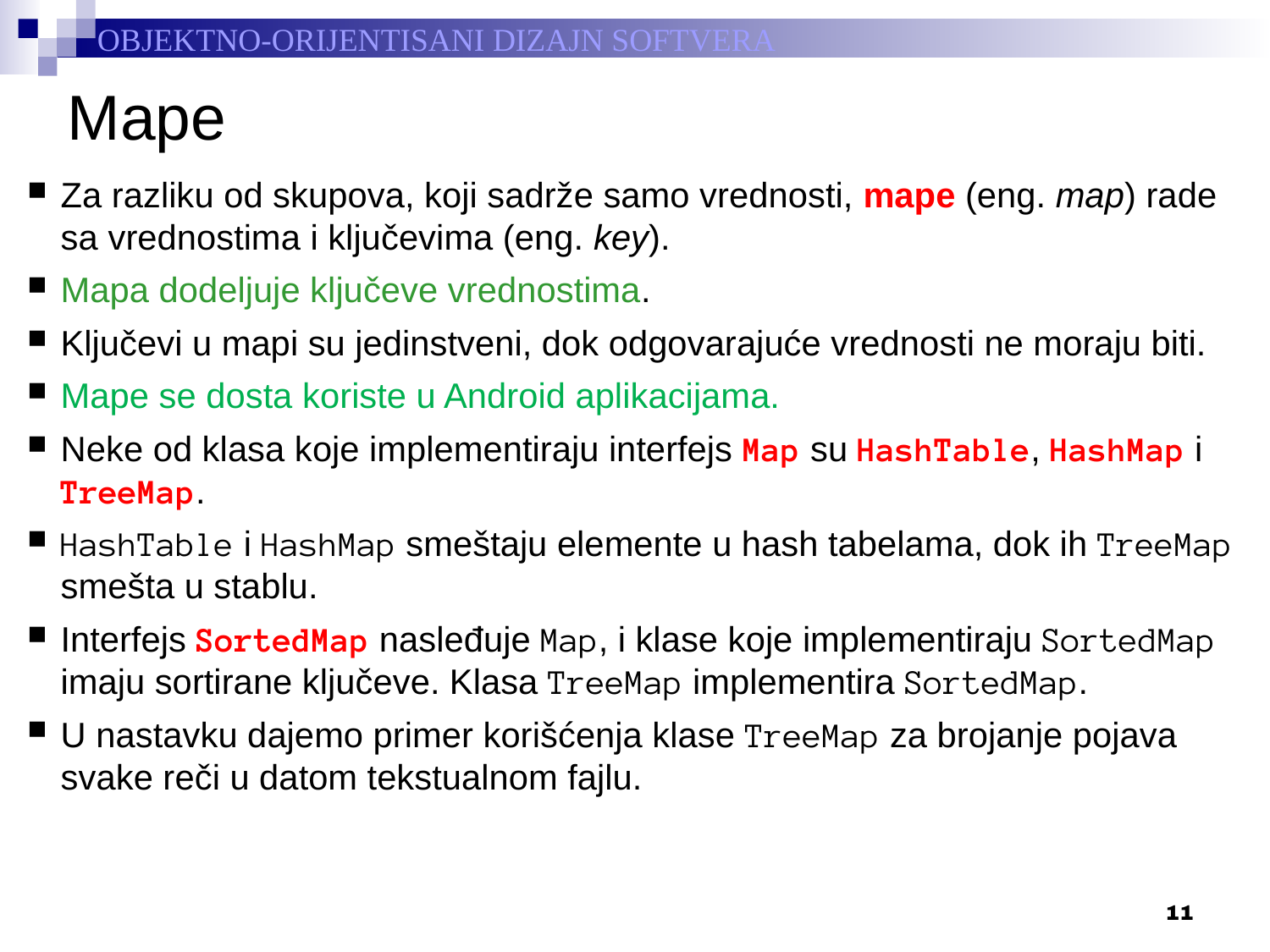

# Mape
Za razliku od skupova, koji sadrže samo vrednosti, mape (eng. map) rade sa vrednostima i ključevima (eng. key).
Mapa dodeljuje ključeve vrednostima.
Ključevi u mapi su jedinstveni, dok odgovarajuće vrednosti ne moraju biti.
Mape se dosta koriste u Android aplikacijama.
Neke od klasa koje implementiraju interfejs Map su HashTable, HashMap i TreeMap.
HashTable i HashMap smeštaju elemente u hash tabelama, dok ih TreeMap smešta u stablu.
Interfejs SortedMap nasleđuje Map, i klase koje implementiraju SortedMap imaju sortirane ključeve. Klasa TreeMap implementira SortedMap.
U nastavku dajemo primer korišćenja klase TreeMap za brojanje pojava svake reči u datom tekstualnom fajlu.
11